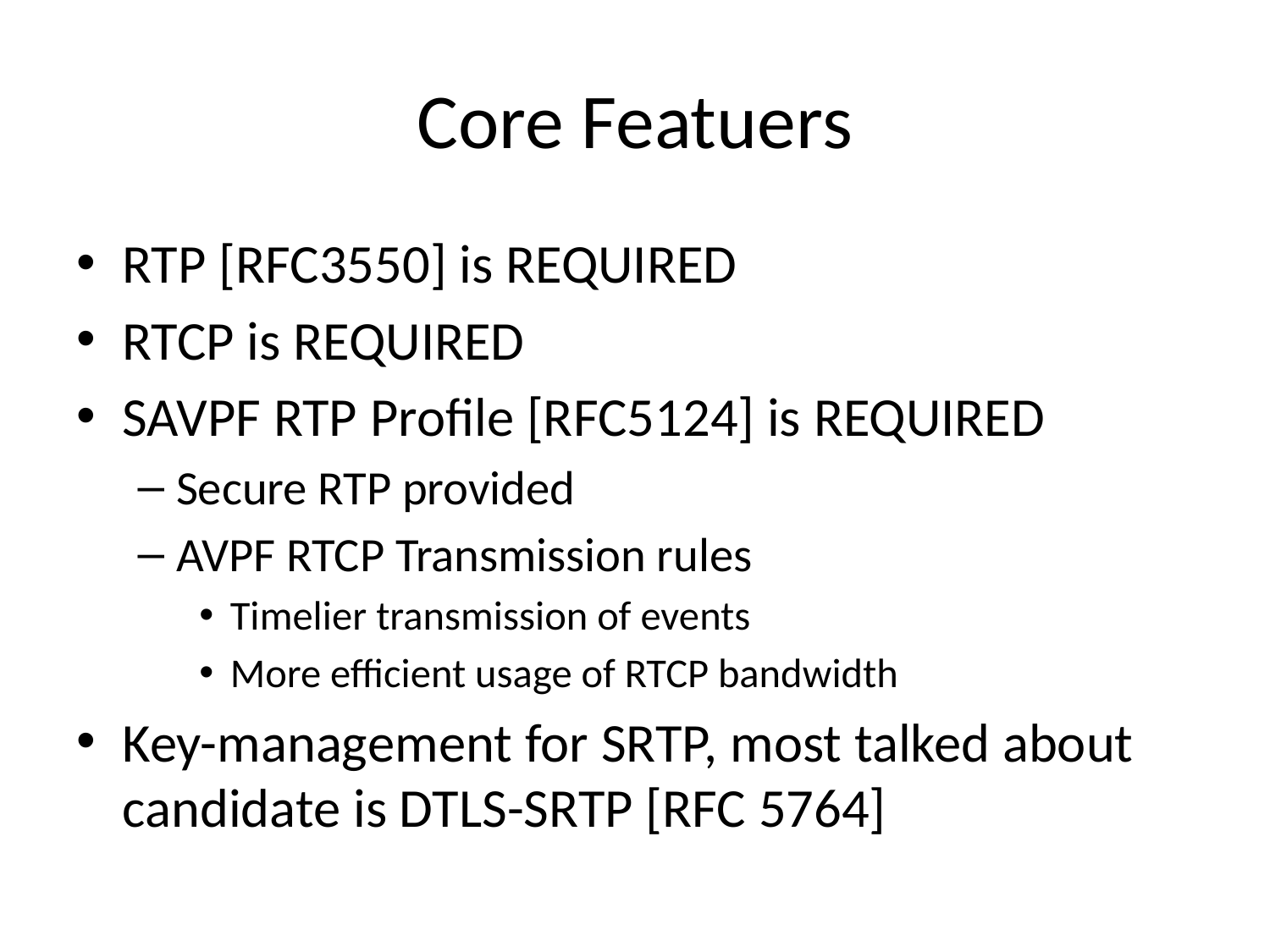

# Core Featuers
RTP [RFC3550] is REQUIRED
RTCP is REQUIRED
SAVPF RTP Profile [RFC5124] is REQUIRED
Secure RTP provided
AVPF RTCP Transmission rules
Timelier transmission of events
More efficient usage of RTCP bandwidth
Key-management for SRTP, most talked about candidate is DTLS-SRTP [RFC 5764]